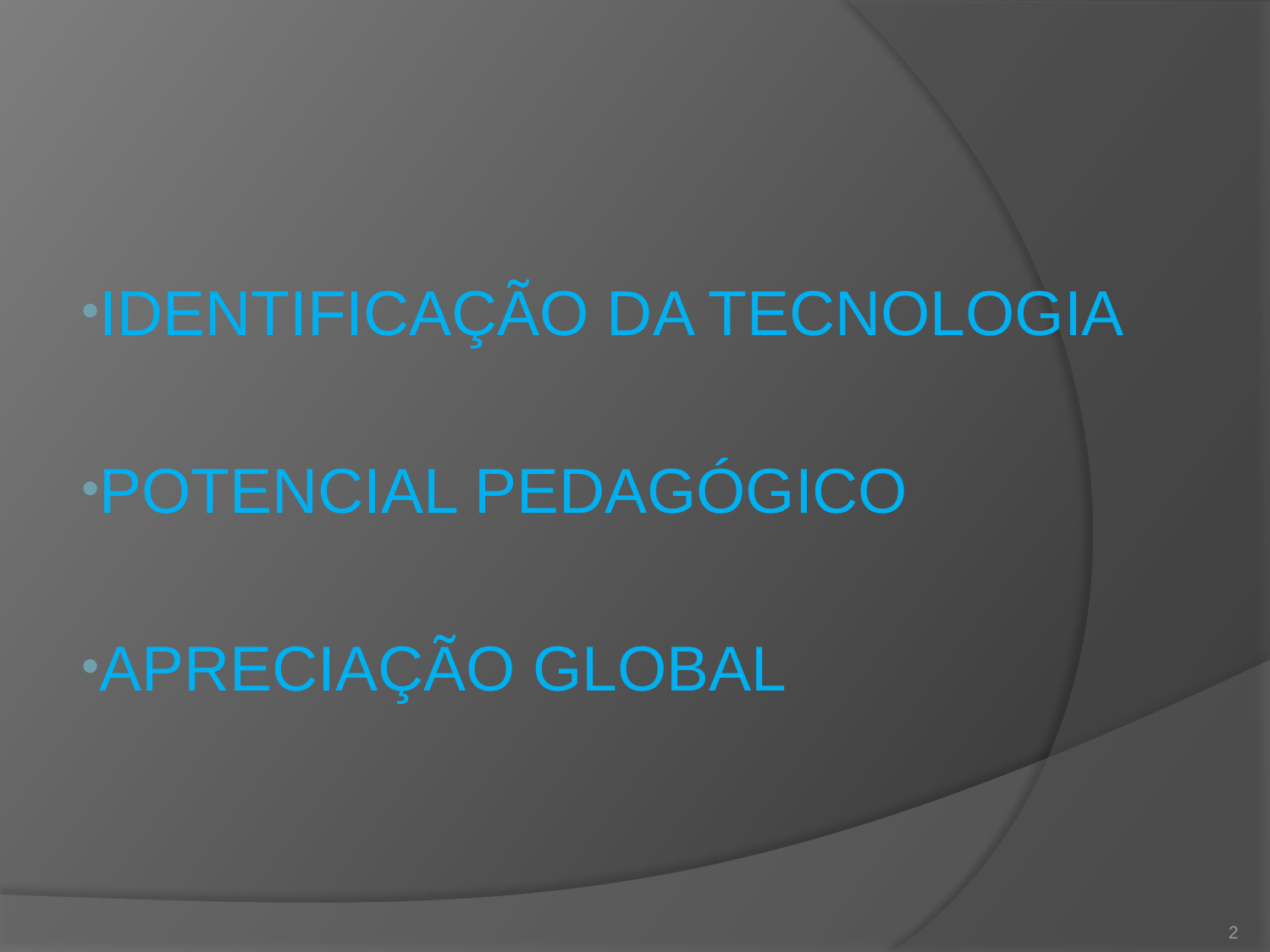

IDENTIFICAÇÃO DA TECNOLOGIA

POTENCIAL PEDAGÓGICO

APRECIAÇÃO GLOBAL
2